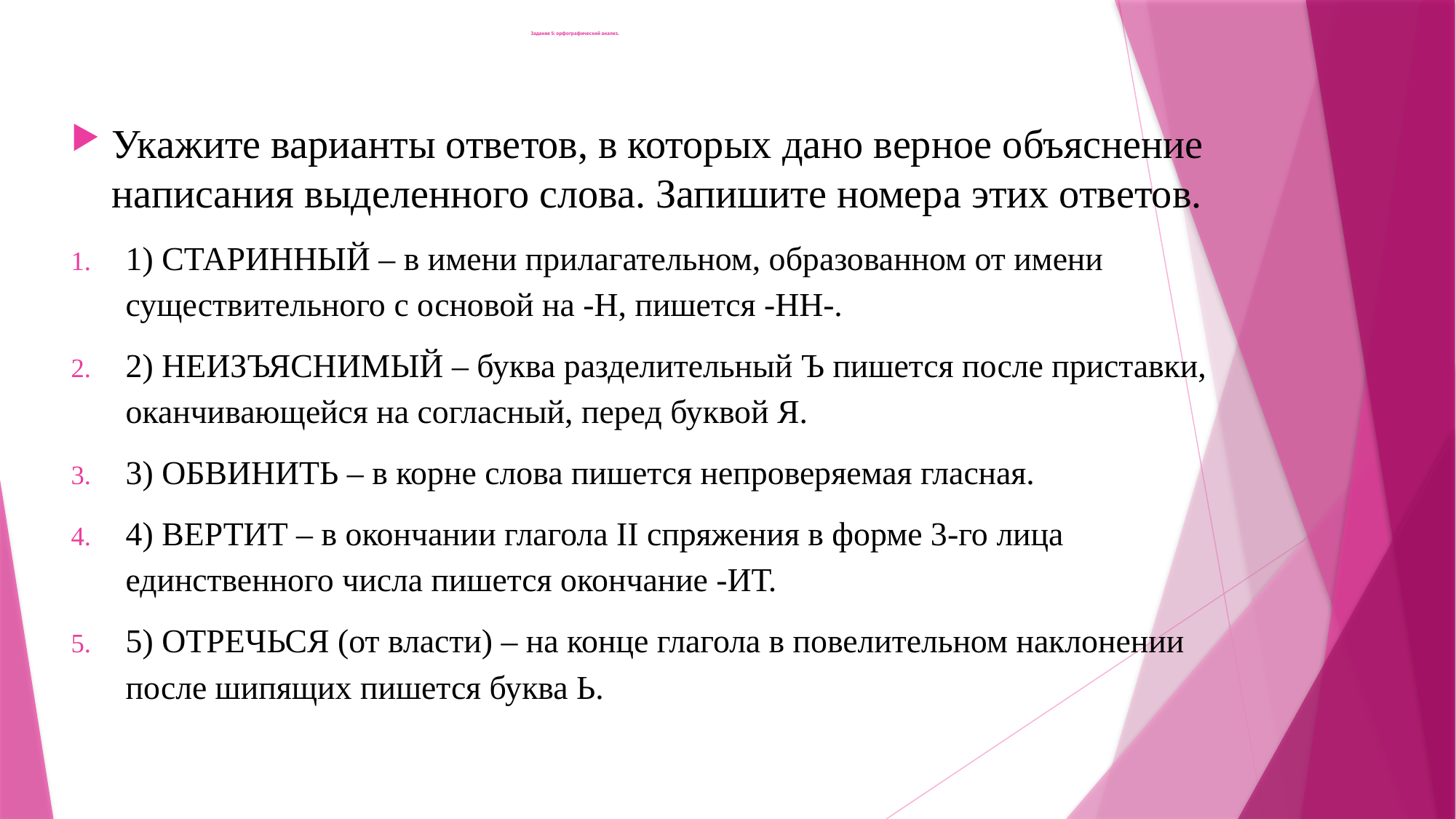

# Задание 5: орфографический анализ.
Укажите варианты ответов, в которых дано верное объяснение написания выделенного слова. Запишите номера этих ответов.
1) СТАРИННЫЙ – в имени прилагательном, образованном от имени существительного с основой на -Н, пишется -НН-.
2) НЕИЗЪЯСНИМЫЙ – буква разделительный Ъ пишется после приставки, оканчивающейся на согласный, перед буквой Я.
3) ОБВИНИТЬ – в корне слова пишется непроверяемая гласная.
4) ВЕРТИТ – в окончании глагола II спряжения в форме 3-го лица единственного числа пишется окончание -ИТ.
5) ОТРЕЧЬСЯ (от власти) – на конце глагола в повелительном наклонении после шипящих пишется буква Ь.